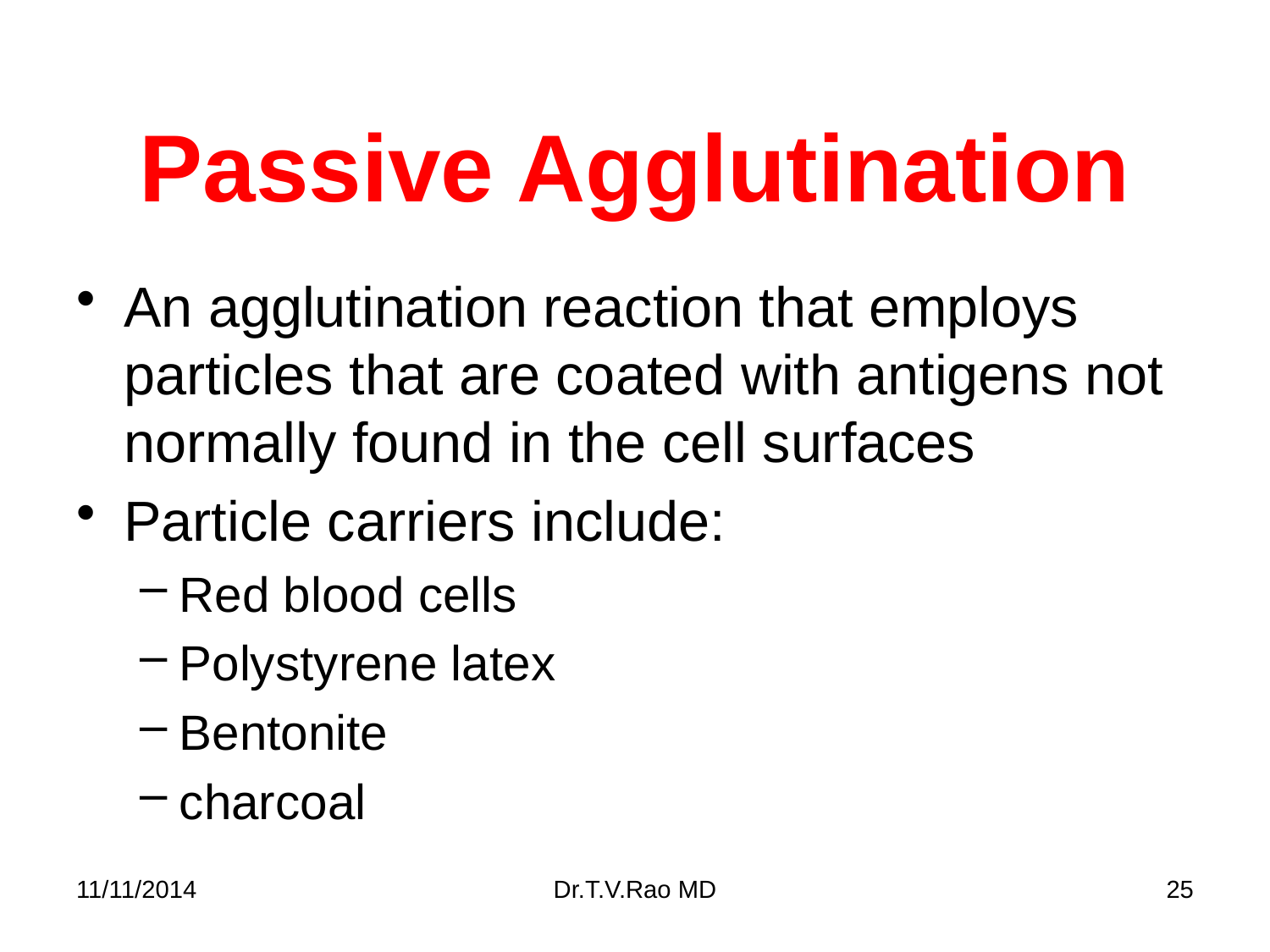

# Passive Agglutination
An agglutination reaction that employs particles that are coated with antigens not normally found in the cell surfaces
Particle carriers include:
Red blood cells
Polystyrene latex
Bentonite
charcoal

11/11/2014
Dr.T.V.Rao MD
25